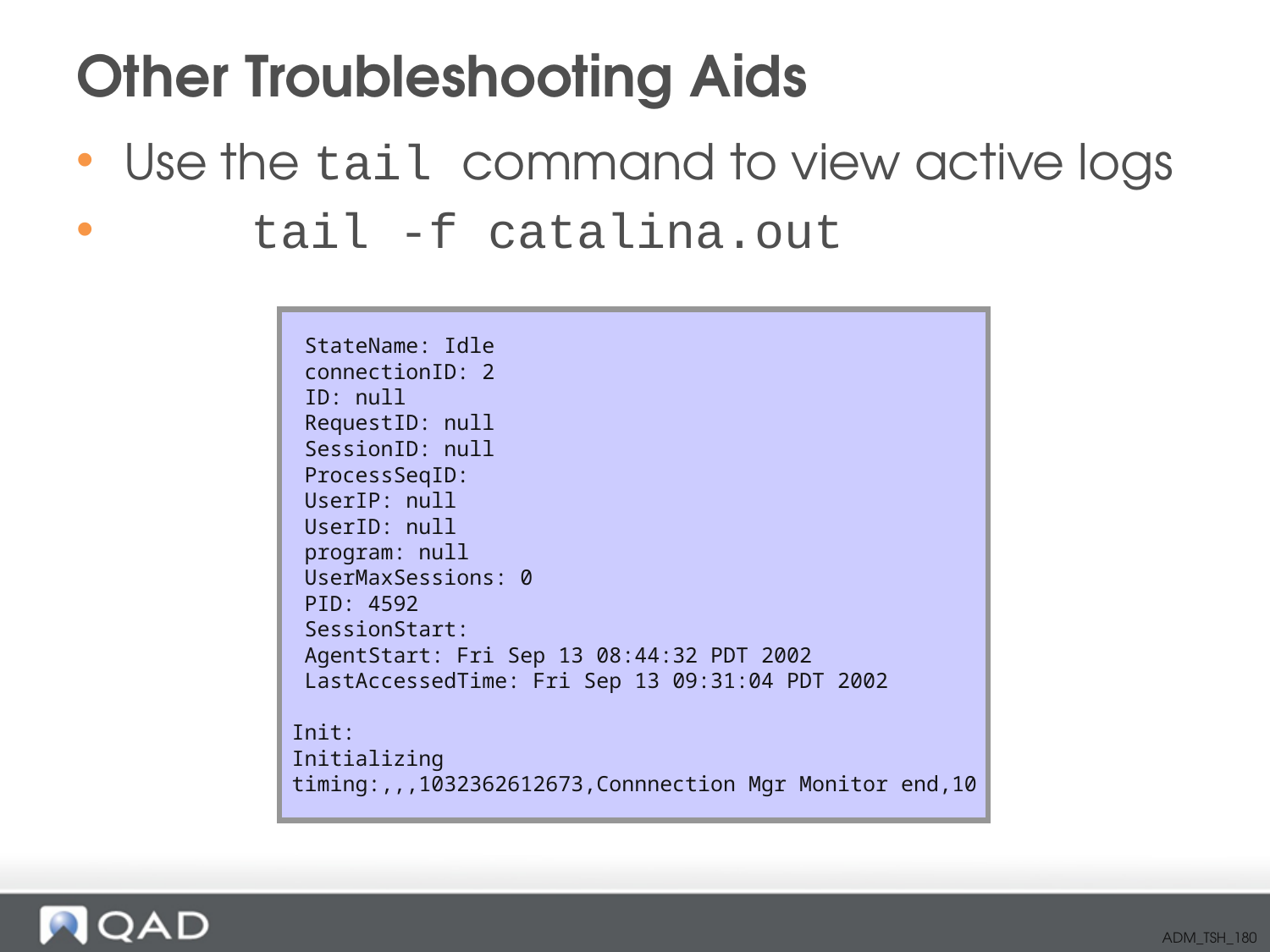

# Other Troubleshooting Aids
Use the tail command to view active logs
	tail -f catalina.out
 StateName: Idle
 connectionID: 2
 ID: null
 RequestID: null
 SessionID: null
 ProcessSeqID:
 UserIP: null
 UserID: null
 program: null
 UserMaxSessions: 0
 PID: 4592
 SessionStart:
 AgentStart: Fri Sep 13 08:44:32 PDT 2002
 LastAccessedTime: Fri Sep 13 09:31:04 PDT 2002

Init:
Initializing
timing:,,,1032362612673,Connnection Mgr Monitor end,10
ADM_TSH_180